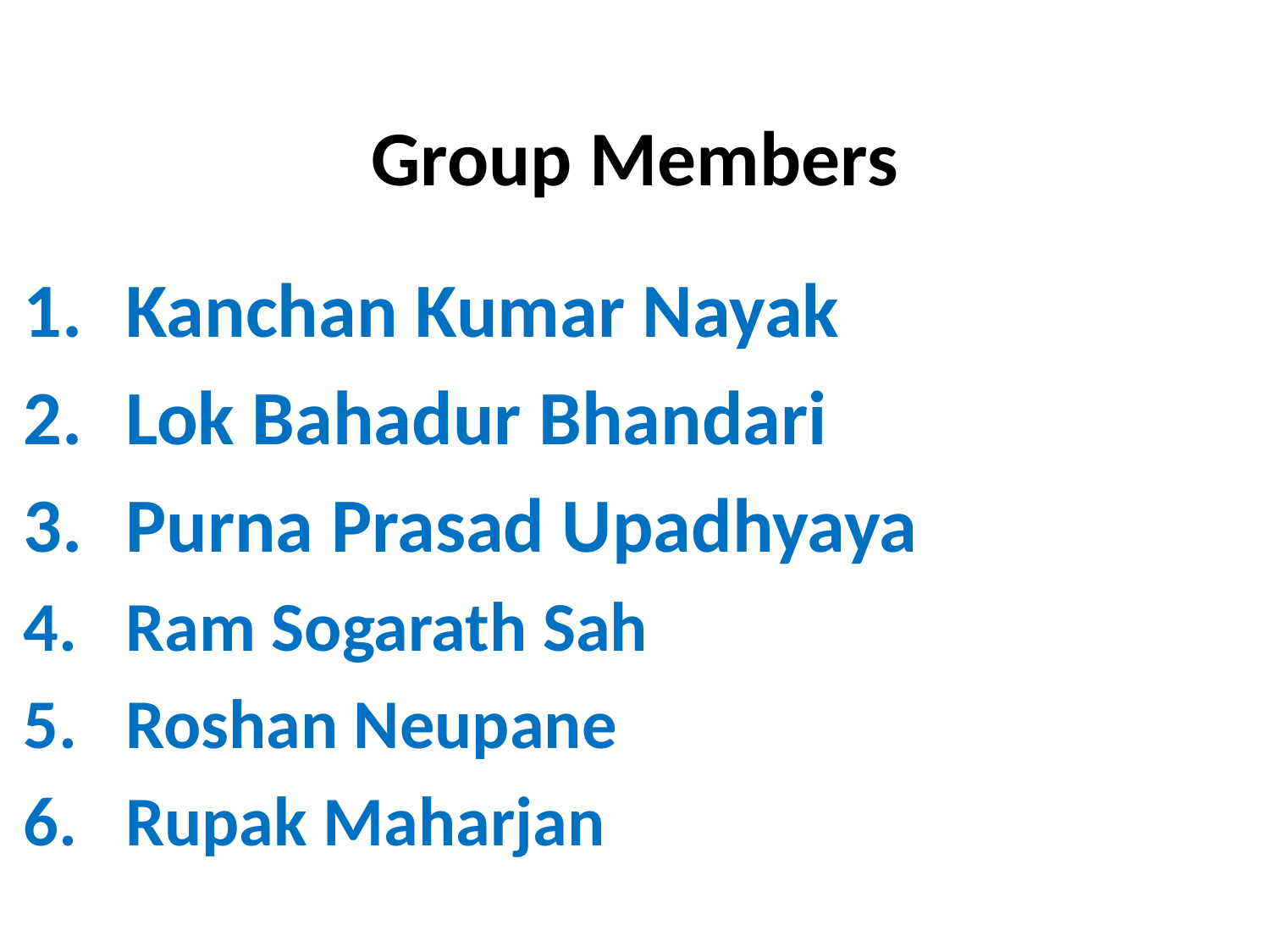

# Group Members
Kanchan Kumar Nayak
Lok Bahadur Bhandari
Purna Prasad Upadhyaya
Ram Sogarath Sah
Roshan Neupane
Rupak Maharjan